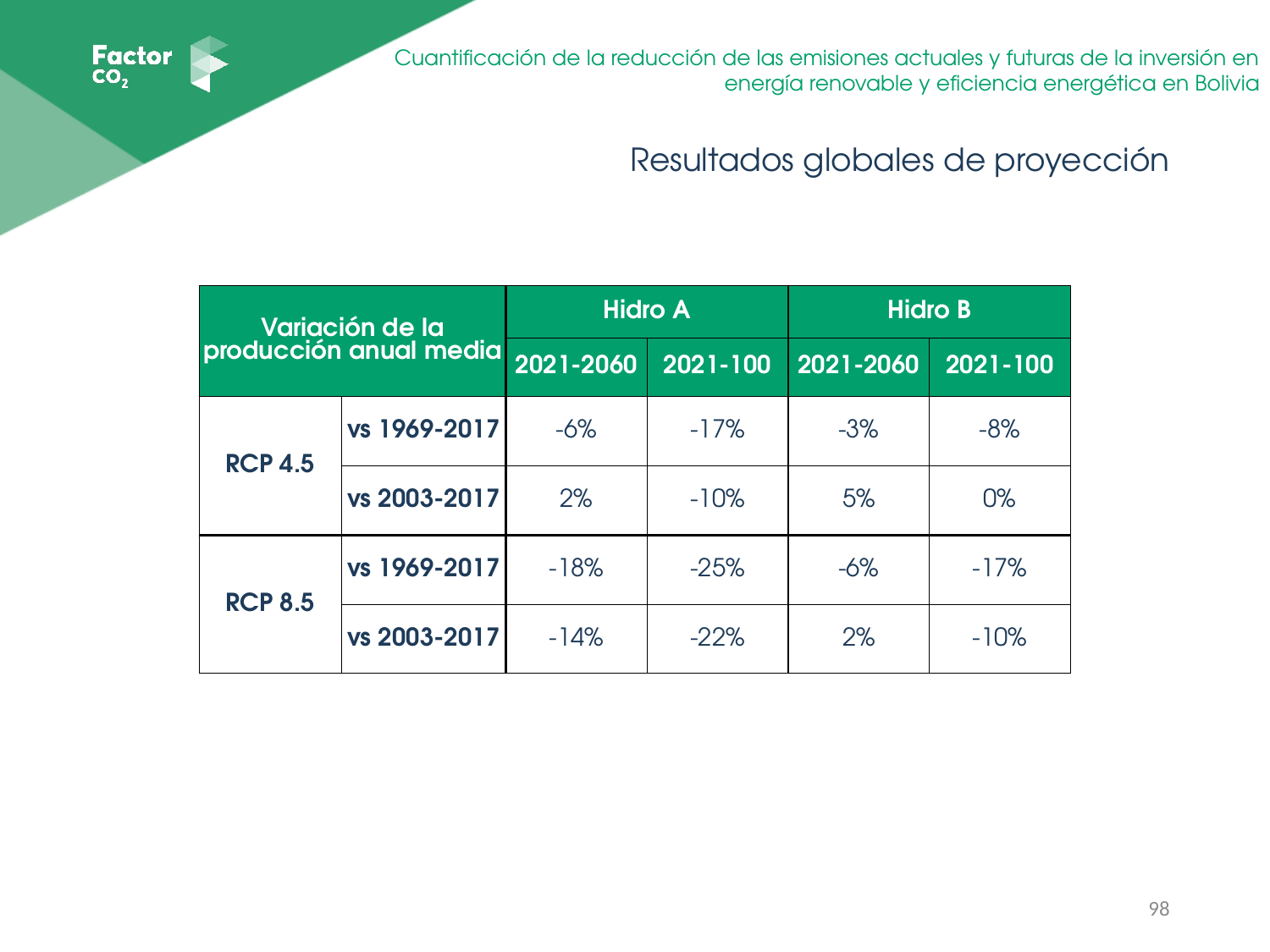

Resultados globales de proyección
| Variación de la producción anual media |  | Hidro A |  | Hidro B |  |
| --- | --- | --- | --- | --- | --- |
|  |  | 2021-2060 | 2021-100 | 2021-2060 | 2021-100 |
| RCP 4.5 | vs 1969-2017 | -6% | -17% | -3% | -8% |
|  | vs 2003-2017 | 2% | -10% | 5% | 0% |
| RCP 8.5 | vs 1969-2017 | -18% | -25% | -6% | -17% |
|  | vs 2003-2017 | -14% | -22% | 2% | -10% |
98